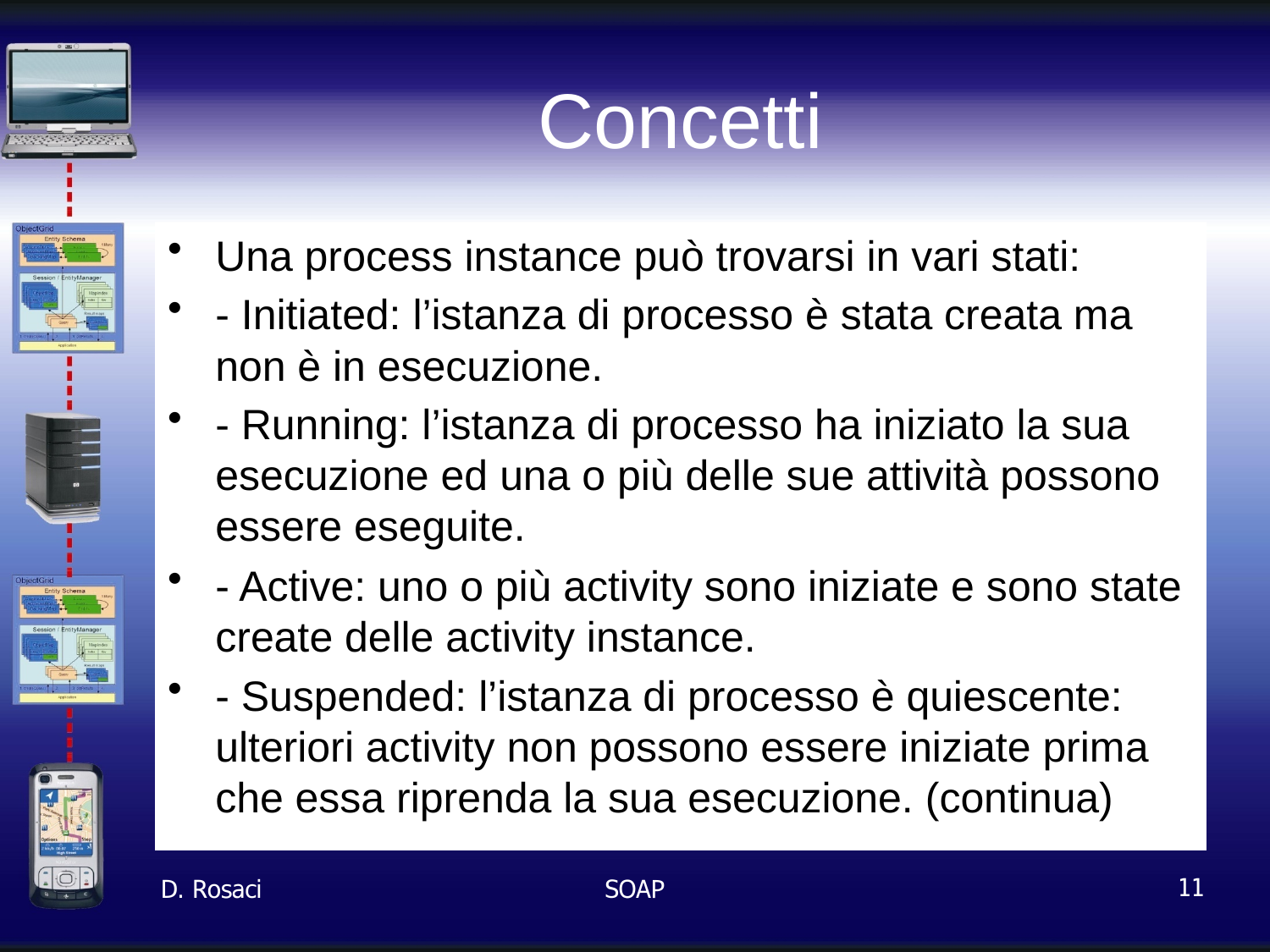

# Concetti
Una process instance può trovarsi in vari stati:
- Initiated: l’istanza di processo è stata creata ma non è in esecuzione.
- Running: l’istanza di processo ha iniziato la sua esecuzione ed una o più delle sue attività possono essere eseguite.
- Active: uno o più activity sono iniziate e sono state create delle activity instance.
- Suspended: l’istanza di processo è quiescente: ulteriori activity non possono essere iniziate prima che essa riprenda la sua esecuzione. (continua)
D. Rosaci
SOAP